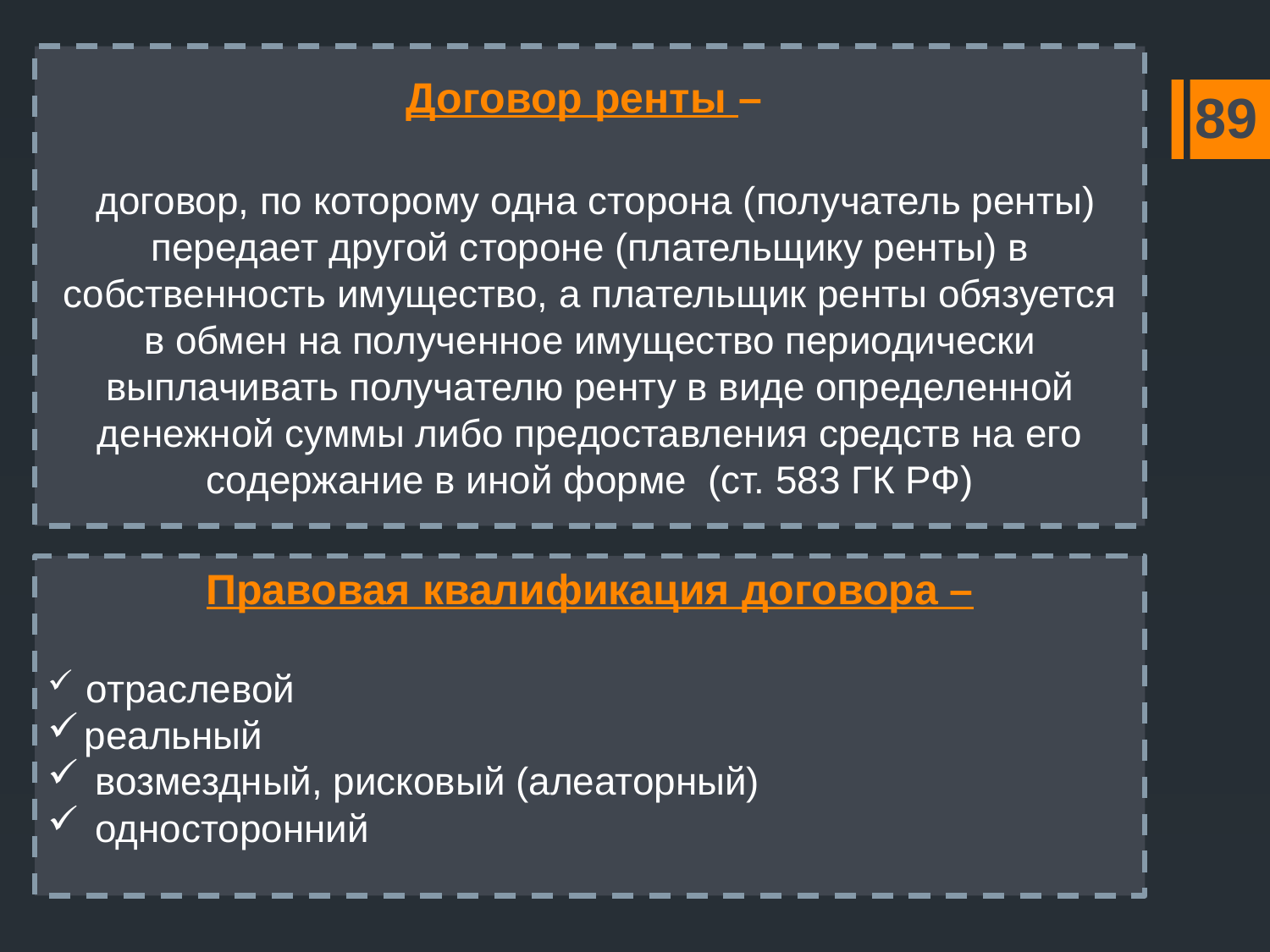

Договор ренты –

 договор, по которому одна сторона (получатель ренты) передает другой стороне (плательщику ренты) в собственность имущество, а плательщик ренты обязуется в обмен на полученное имущество периодически выплачивать получателю ренту в виде определенной денежной суммы либо предоставления средств на его содержание в иной форме  (ст. 583 ГК РФ)

89
Правовая квалификация договора –

 отраслевой
реальный
 возмездный, рисковый (алеаторный)
 односторонний